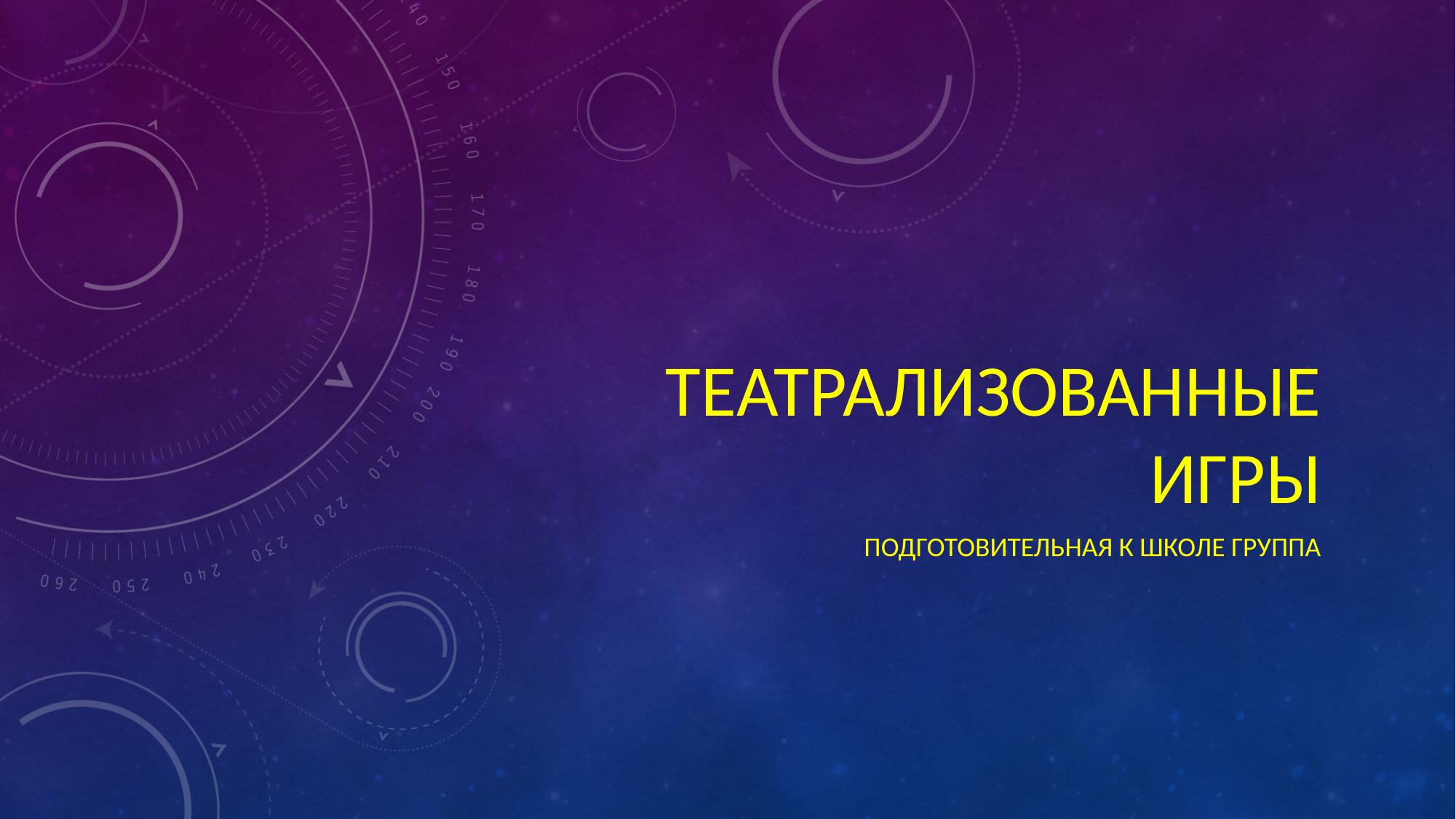

# Театрализованные игры
Подготовительная к школе группа